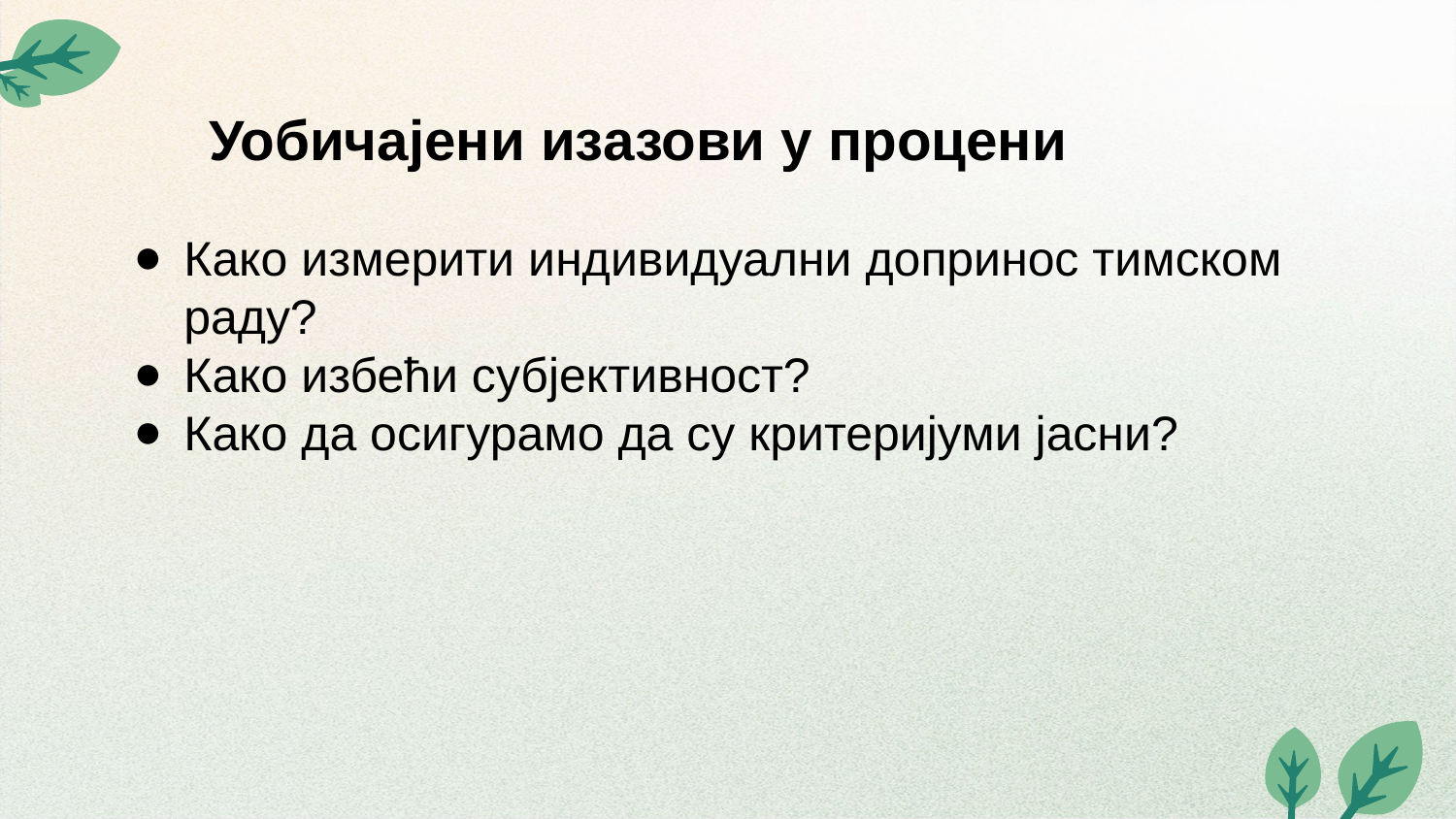

Уобичајени изазови у процени
Како измерити индивидуални допринос тимском раду?
Како избећи субјективност?
Како да осигурамо да су критеријуми јасни?